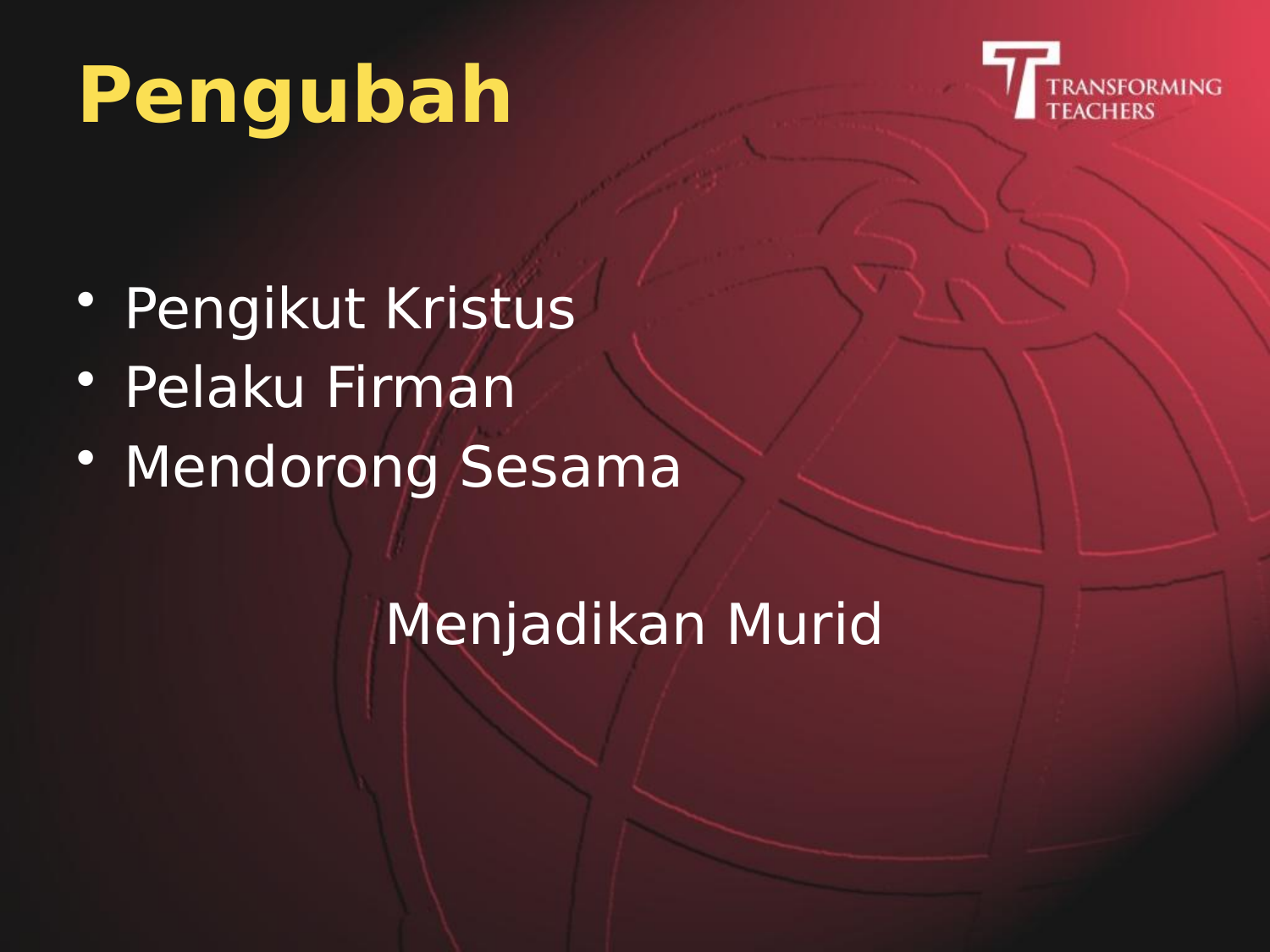

# Pengubah
Pengikut Kristus
Pelaku Firman
Mendorong Sesama

Menjadikan Murid